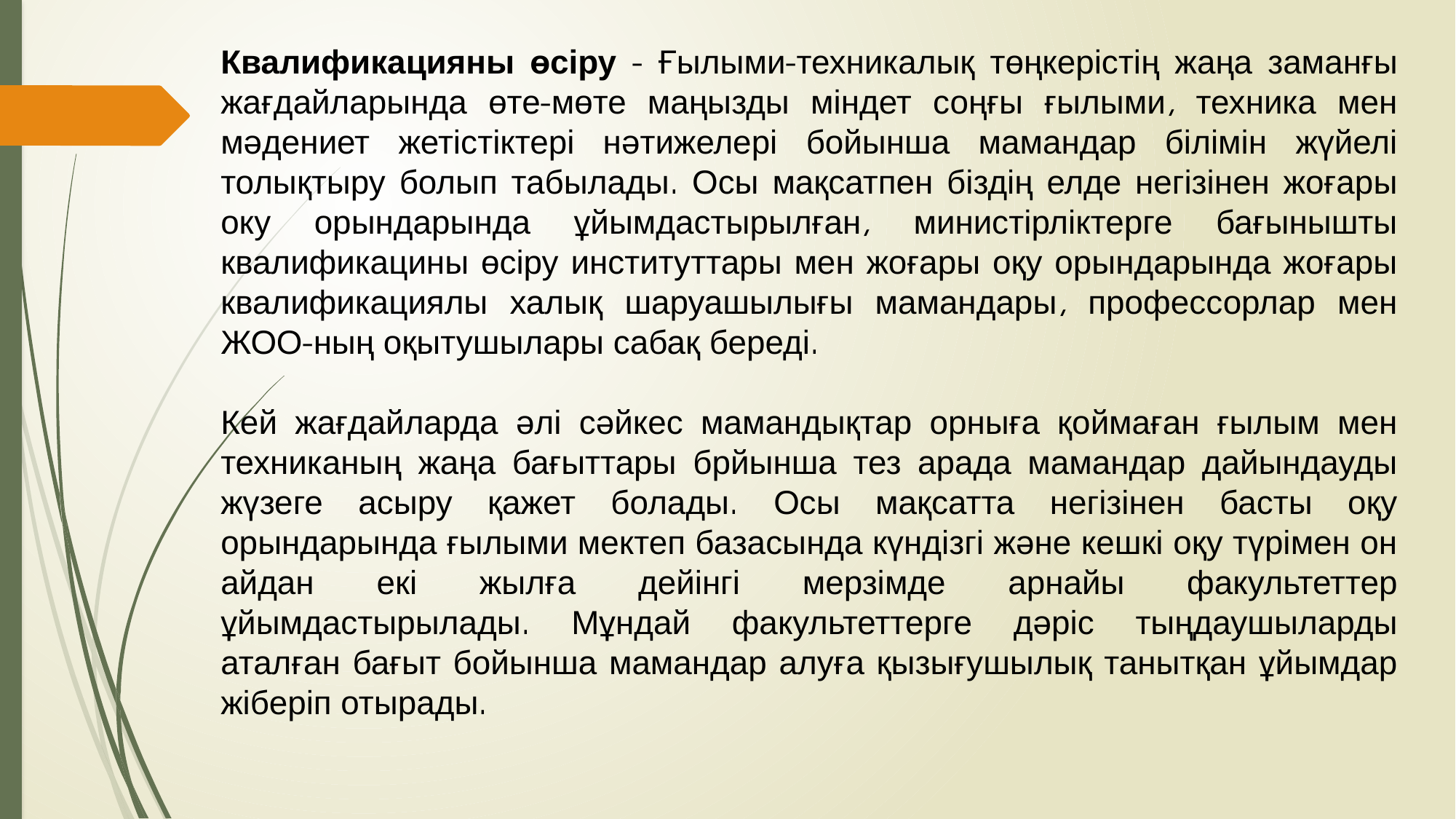

Квалификацияны өсіру - Ғылыми-техникалық төңкерістің жаңа заманғы жағдайларында өте-мөте маңызды міндет соңғы ғылыми, техника мен мәдениет жетістіктері нәтижелері бойынша мамандар білімін жүйелі толықтыру болып табылады. Осы мақсатпен біздің елде негізінен жоғары оку орындарында ұйымдастырылған, министірліктерге бағынышты квалификацины өсіру институттары мен жоғары оқу орындарында жоғары квалификациялы халық шаруашылығы мамандары, профессорлар мен ЖОО-ның оқытушылары сабақ береді.

Кей жағдайларда әлі сәйкес мамандықтар орныға қоймаған ғылым мен техниканың жаңа бағыттары брйынша тез арада мамандар дайындауды жүзеге асыру қажет болады. Осы мақсатта негізінен басты оқу орындарында ғылыми мектеп базасында күндізгі және кешкі оқу түрімен он айдан екі жылға дейінгі мерзімде арнайы факультеттер ұйымдастырылады. Мұндай факультеттерге дәріс тыңдаушыларды аталған бағыт бойынша мамандар алуға қызығушылық танытқан ұйымдар жіберіп отырады.